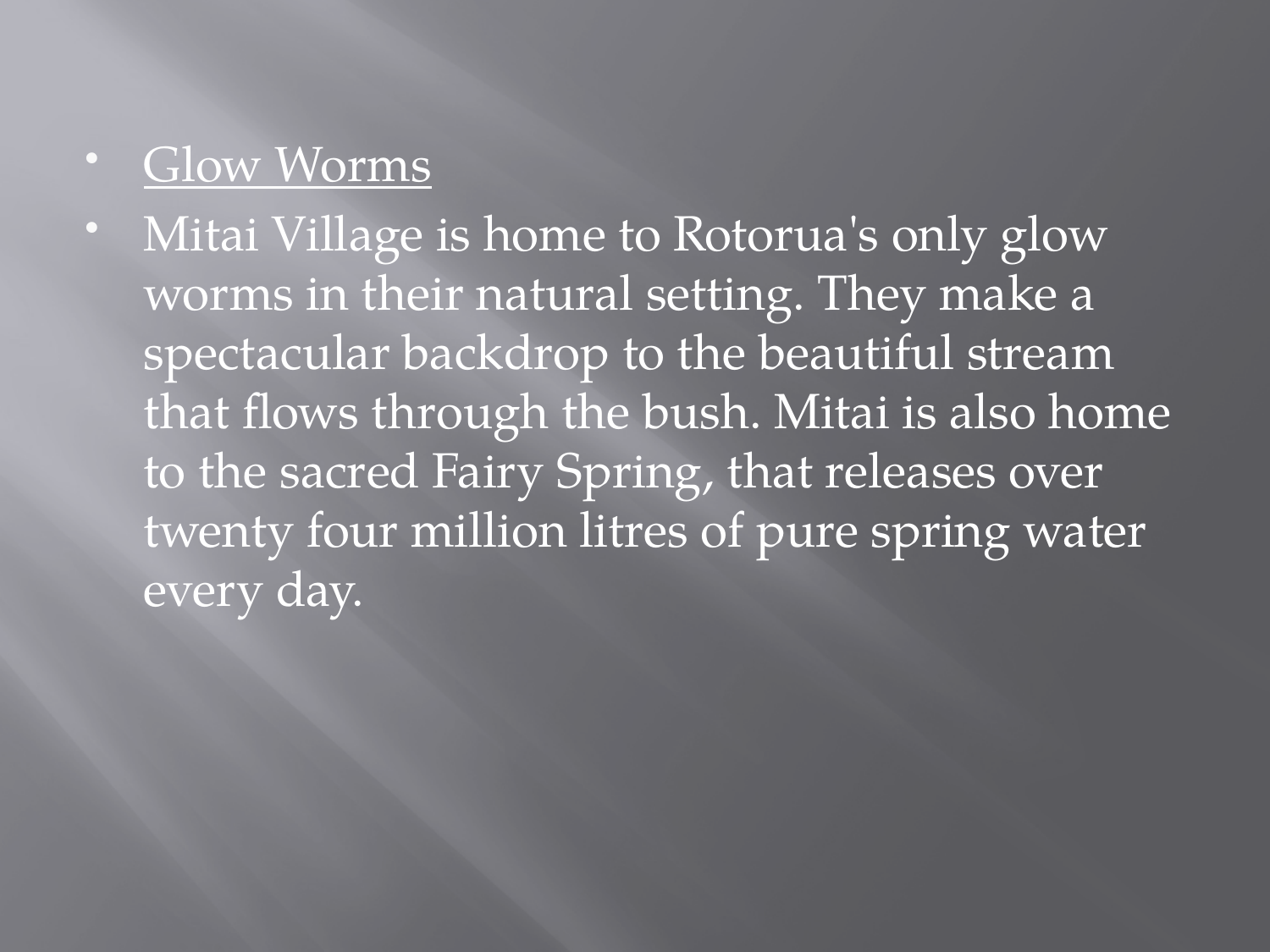

Glow Worms
Mitai Village is home to Rotorua's only glow worms in their natural setting. They make a spectacular backdrop to the beautiful stream that flows through the bush. Mitai is also home to the sacred Fairy Spring, that releases over twenty four million litres of pure spring water every day.